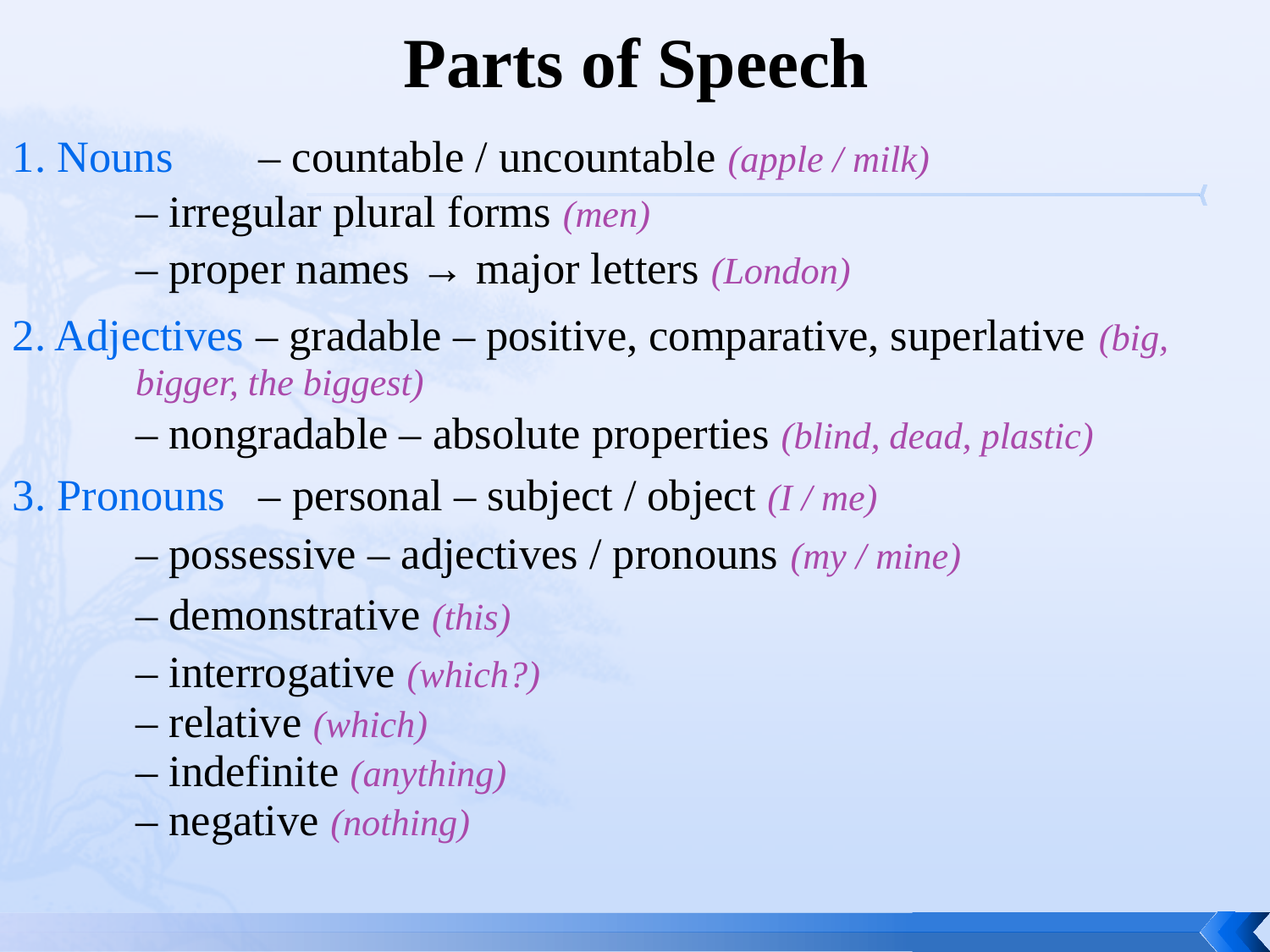

# Parts of Speech
1. Nouns 	– countable / uncountable (apple / milk)
		– irregular plural forms (men)
		– proper names → major letters (London)
2. Adjectives – gradable – positive, comparative, superlative (big, 							bigger, the biggest)
 		– nongradable – absolute properties (blind, dead, plastic)
3. Pronouns   – personal – subject / object (I / me)
		– possessive – adjectives / pronouns (my / mine)
		– demonstrative (this)
		– interrogative (which?)
		– relative (which)
		– indefinite (anything)
		– negative (nothing)